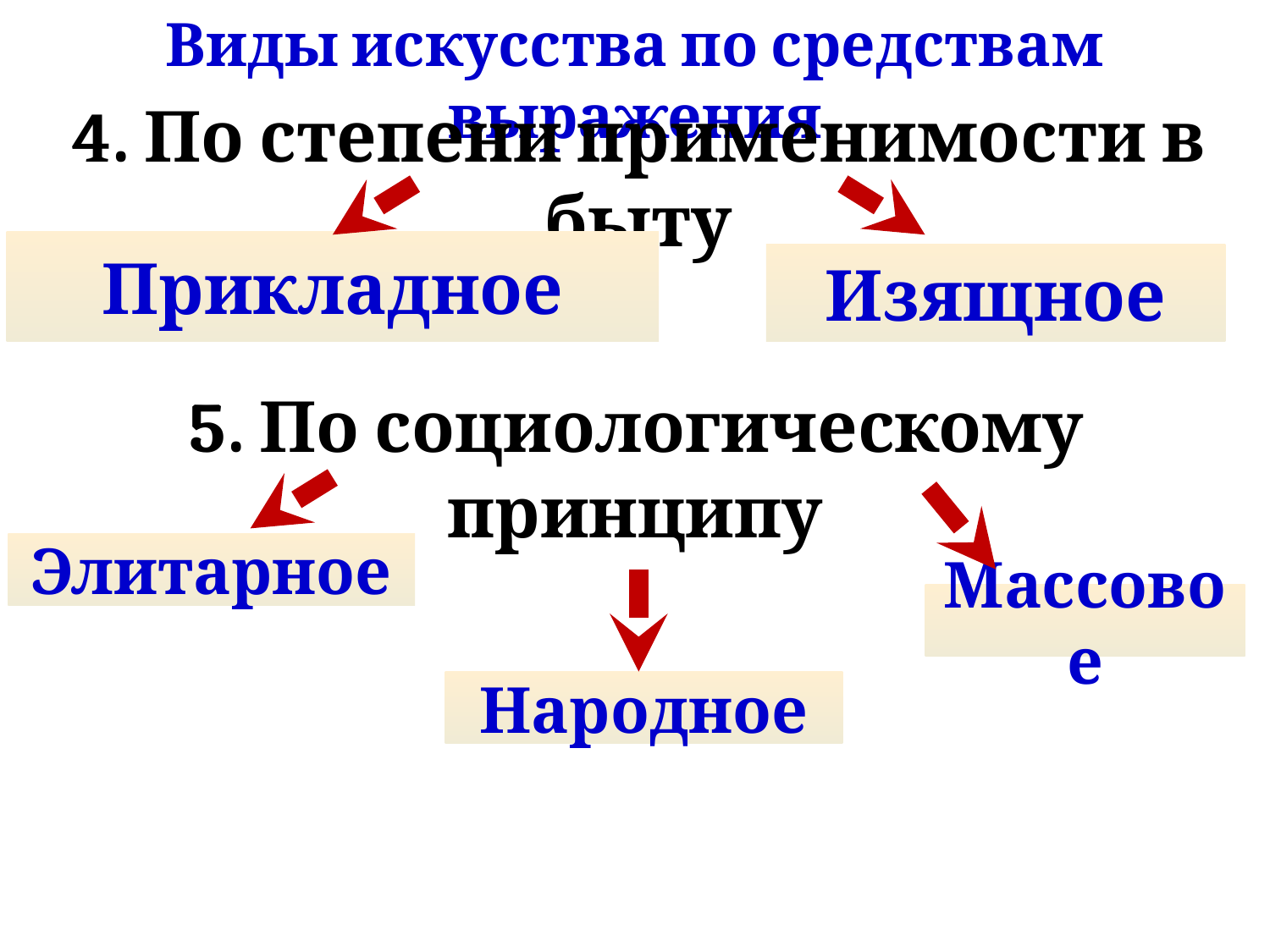

Виды искусства по средствам выражения
4. По степени применимости в быту
Прикладное
Изящное
5. По социологическому принципу
Элитарное
Массовое
Народное